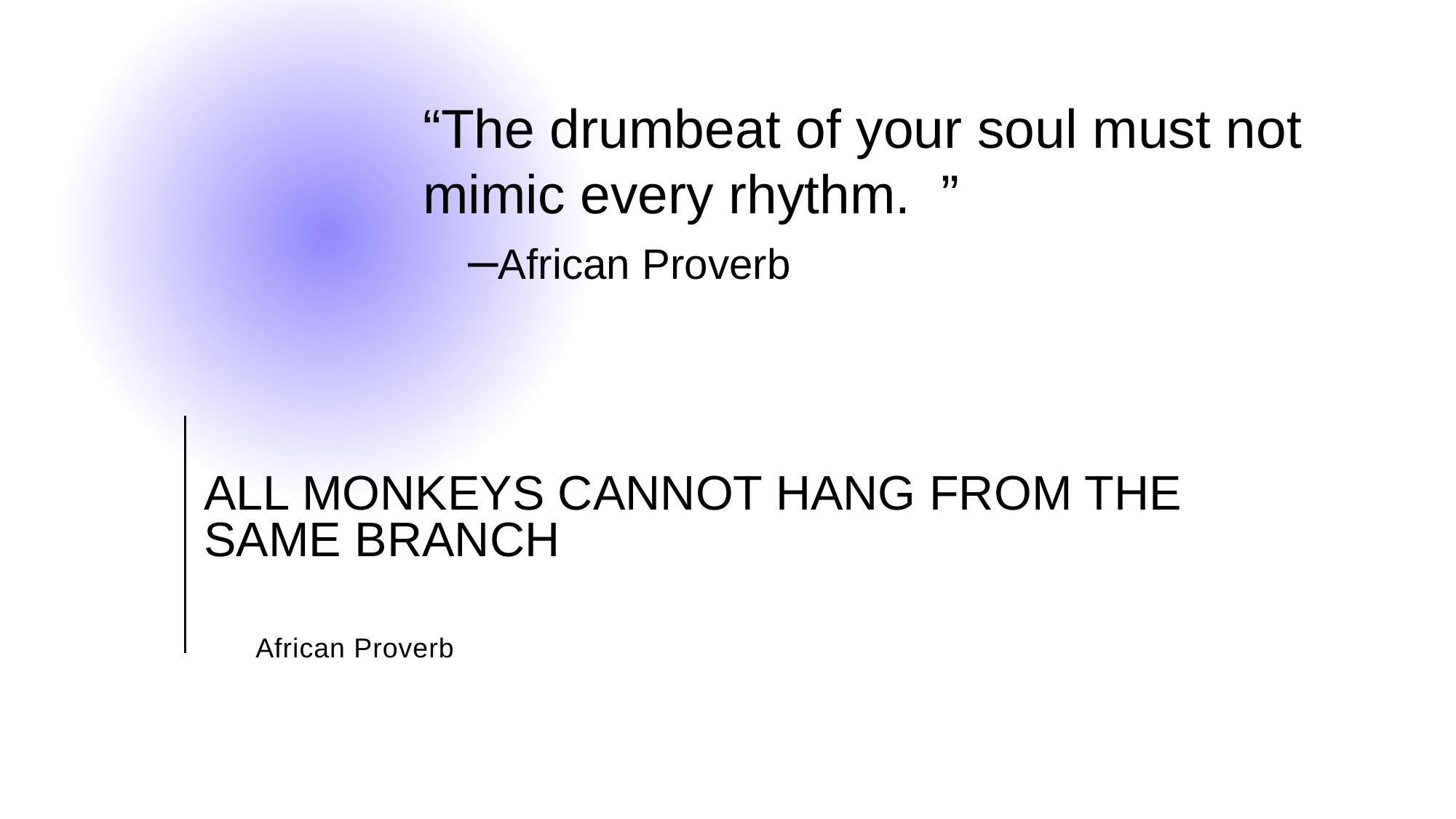

“The drumbeat of your soul must not mimic every rhythm.  ”
   –African Proverb
All monkeys cannot hang from the same branch
# African Proverb